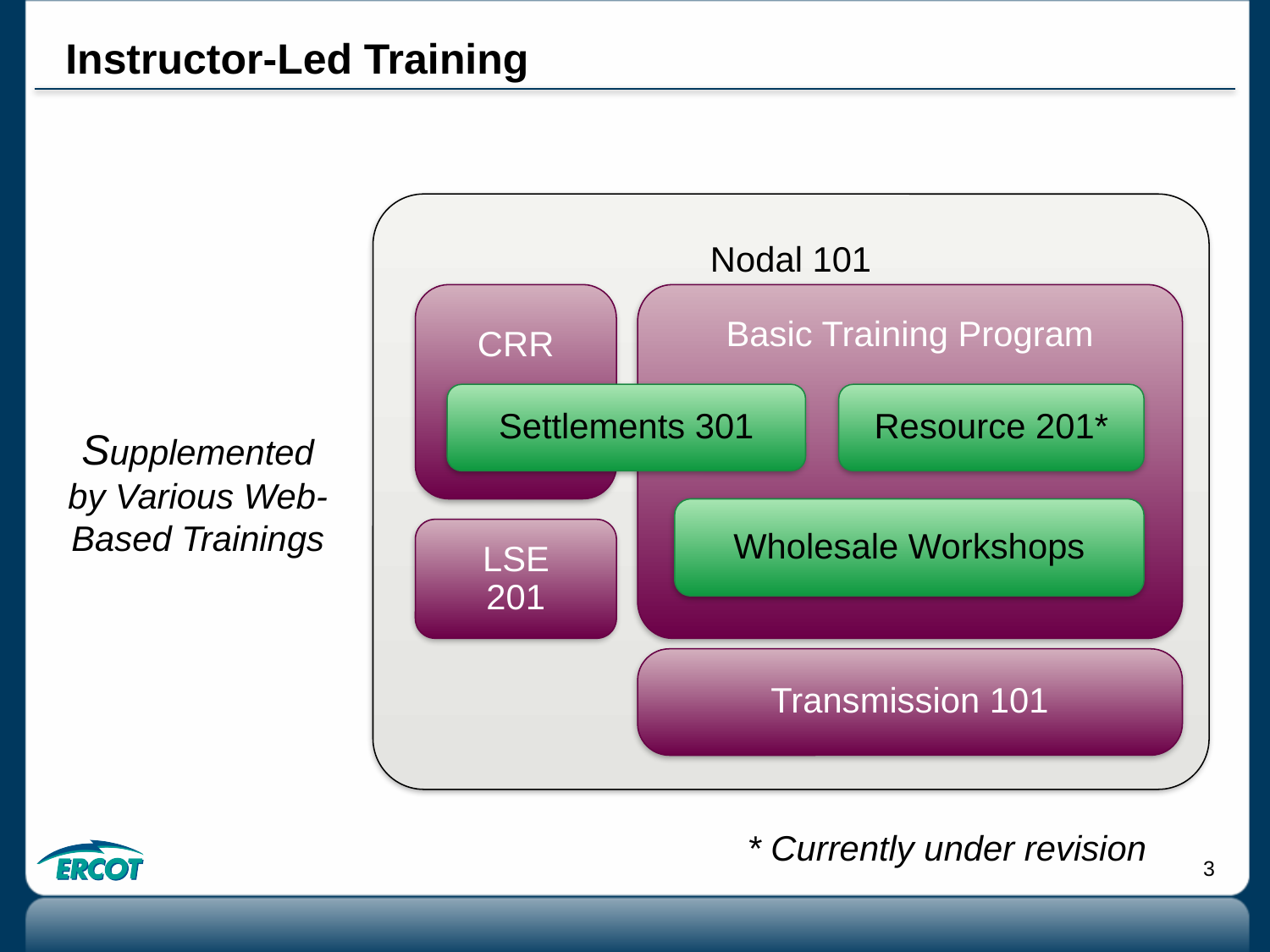

# Instructor-Led Training
Nodal 101
CRR
Basic Training Program
Resource 201*
Settlements 301
Wholesale Workshops
LSE 201
Transmission 101
Supplemented by Various Web-Based Trainings
* Currently under revision